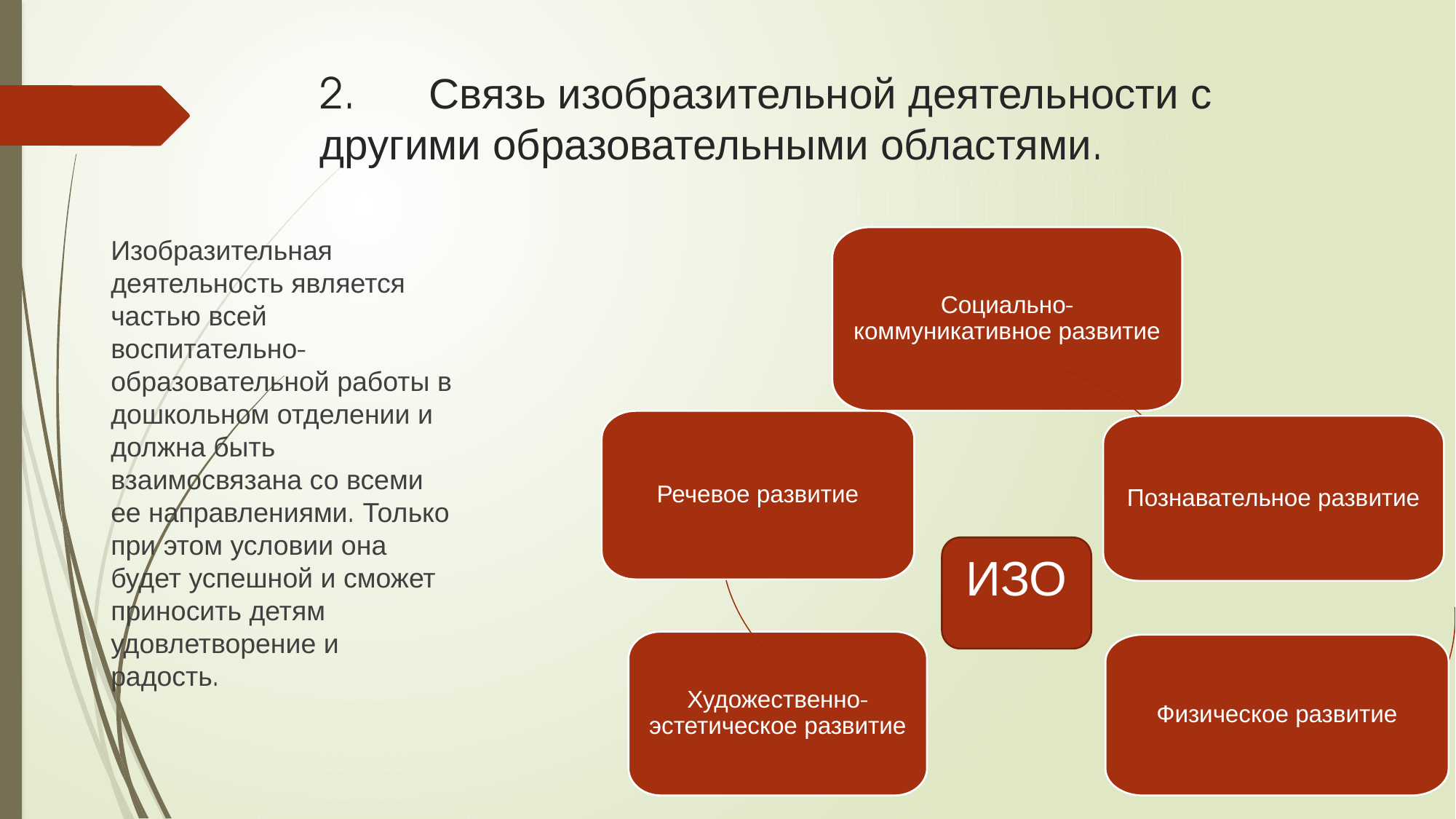

# 2.	Связь изобразительной деятельности с другими образовательными областями.
Социально-коммуникативное развитие

Речевое развитие
Познавательное развитие

Художественно-эстетическое развитие
Физическое развитие
Изобразительная деятельность является частью всей воспитательно-образовательной работы в дошкольном отделении и должна быть взаимосвязана со всеми ее направлениями. Только при этом условии она будет успешной и сможет приносить детям удовлетворение и радость.
ИЗО